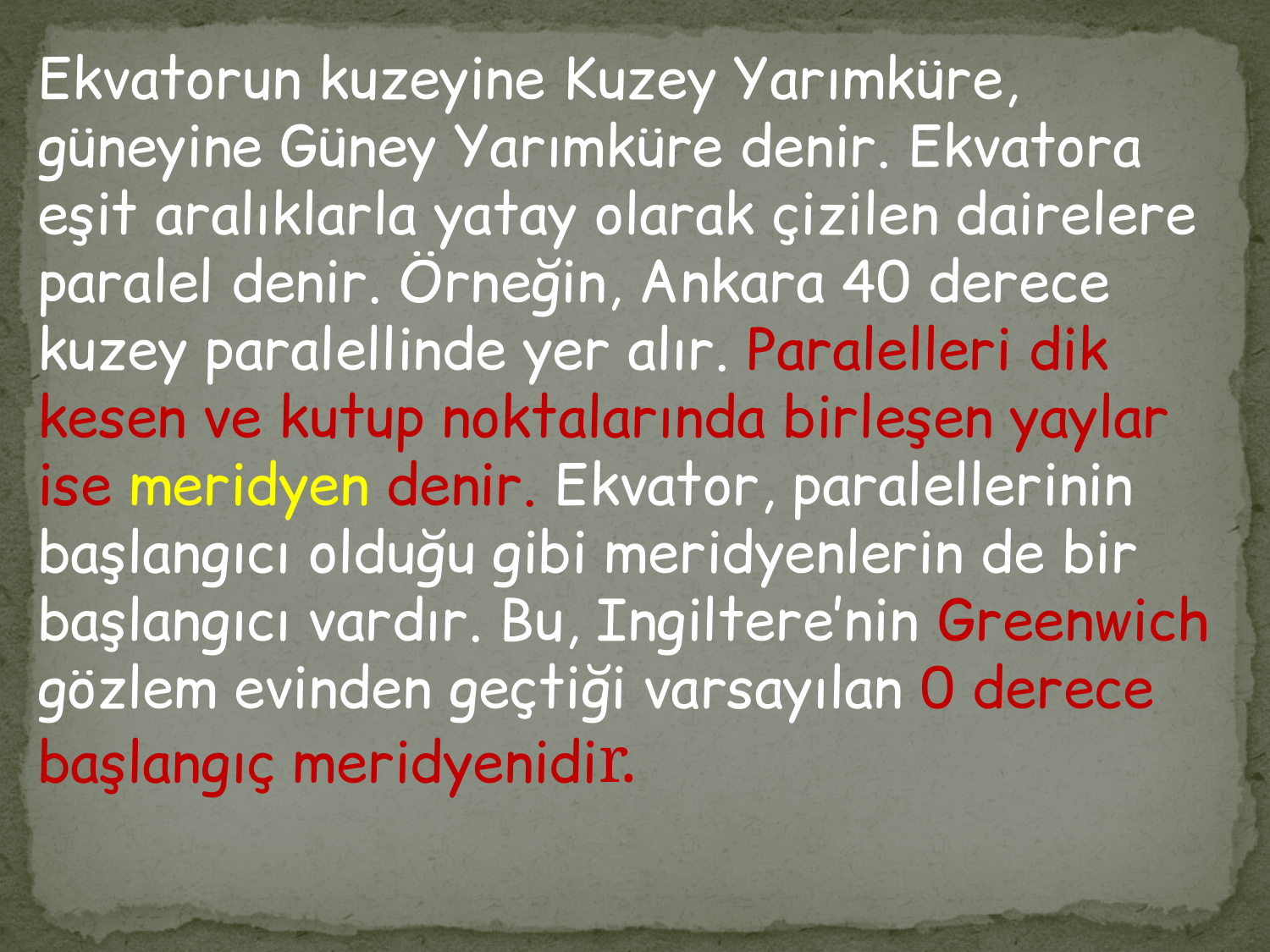

Ekvatorun kuzeyine Kuzey Yarımküre, güneyine Güney Yarımküre denir. Ekvatora eşit aralıklarla yatay olarak çizilen dairelere paralel denir. Örneğin, Ankara 40 derece kuzey paralellinde yer alır. Paralelleri dik kesen ve kutup noktalarında birleşen yaylar ise meridyen denir. Ekvator, paralellerinin başlangıcı olduğu gibi meridyenlerin de bir başlangıcı vardır. Bu, Ingiltere’nin Greenwich gözlem evinden geçtiği varsayılan 0 derece başlangıç meridyenidir.